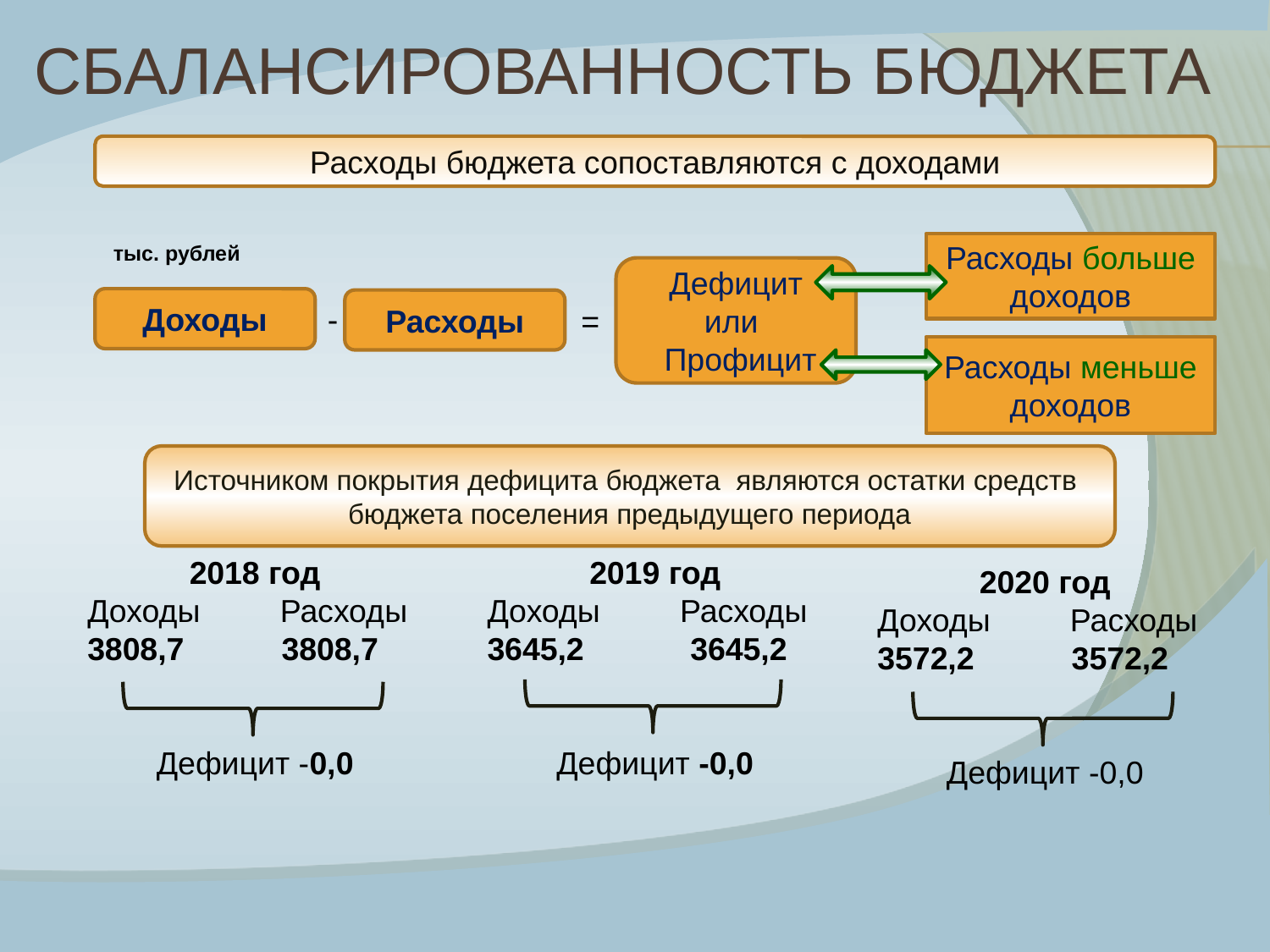

# Сбалансированность бюджета
Расходы бюджета сопоставляются с доходами
тыс. рублей
Расходы больше доходов
Дефицит
или
 Профицит

Доходы
Расходы
-
=
Расходы меньше доходов

Источником покрытия дефицита бюджета  являются остатки средств  бюджета поселения предыдущего периода
2018 год
Доходы         Расходы
3808,7           3808,7

Дефицит -0,0

2019 год
Доходы         Расходы
3645,2            3645,2

Дефицит -0,0

2020 год
Доходы         Расходы
3572,2           3572,2

Дефицит -0,0